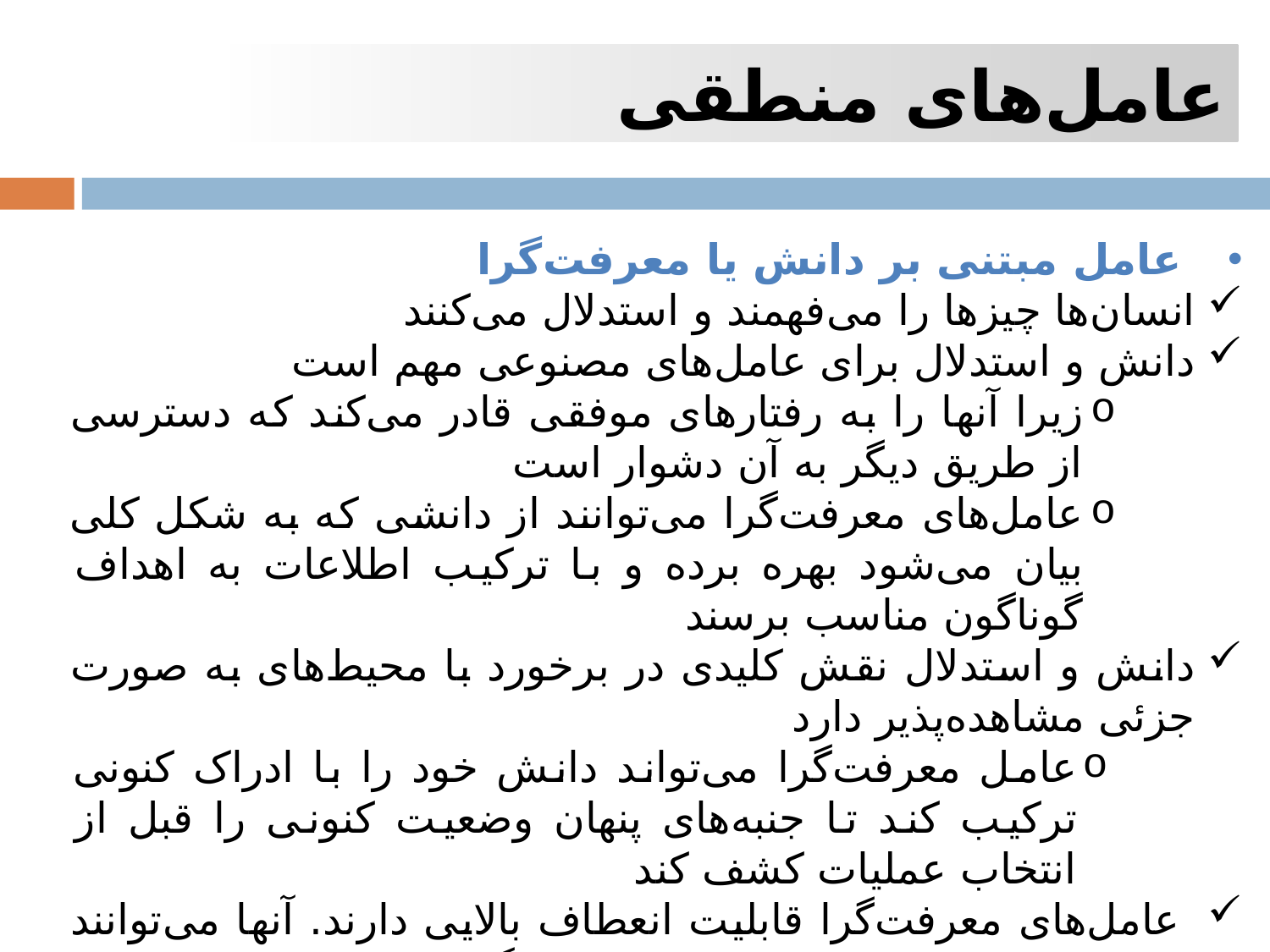

عامل‌های منطقی
 عامل مبتنی بر دانش یا معرفت‌گرا
انسان‌ها چیزها را می‌فهمند و استدلال می‌کنند
دانش و استدلال برای عامل‌های مصنوعی مهم است
زیرا آنها را به رفتارهای موفقی قادر می‌کند که دسترسی از طریق دیگر به آن دشوار است
عامل‌های معرفت‌گرا می‌توانند از دانشی که به شکل کلی بیان می‌شود بهره برده و با ترکیب اطلاعات به اهداف گوناگون مناسب برسند
دانش و استدلال نقش کلیدی در برخورد با محیط‌های به صورت جزئی مشاهده‌پذیر دارد
عامل معرفت‌گرا می‌تواند دانش خود را با ادراک کنونی ترکیب کند تا جنبه‌های پنهان وضعیت کنونی را قبل از انتخاب عملیات کشف کند
 عامل‌های معرفت‌گرا قابلیت انعطاف بالایی دارند. آنها می‌توانند وظایف جدید را بپذیرند و از طریق بهنگام‌سازی دانش مربوطه، خود را با تغییرات محیط هماهنگ سازند